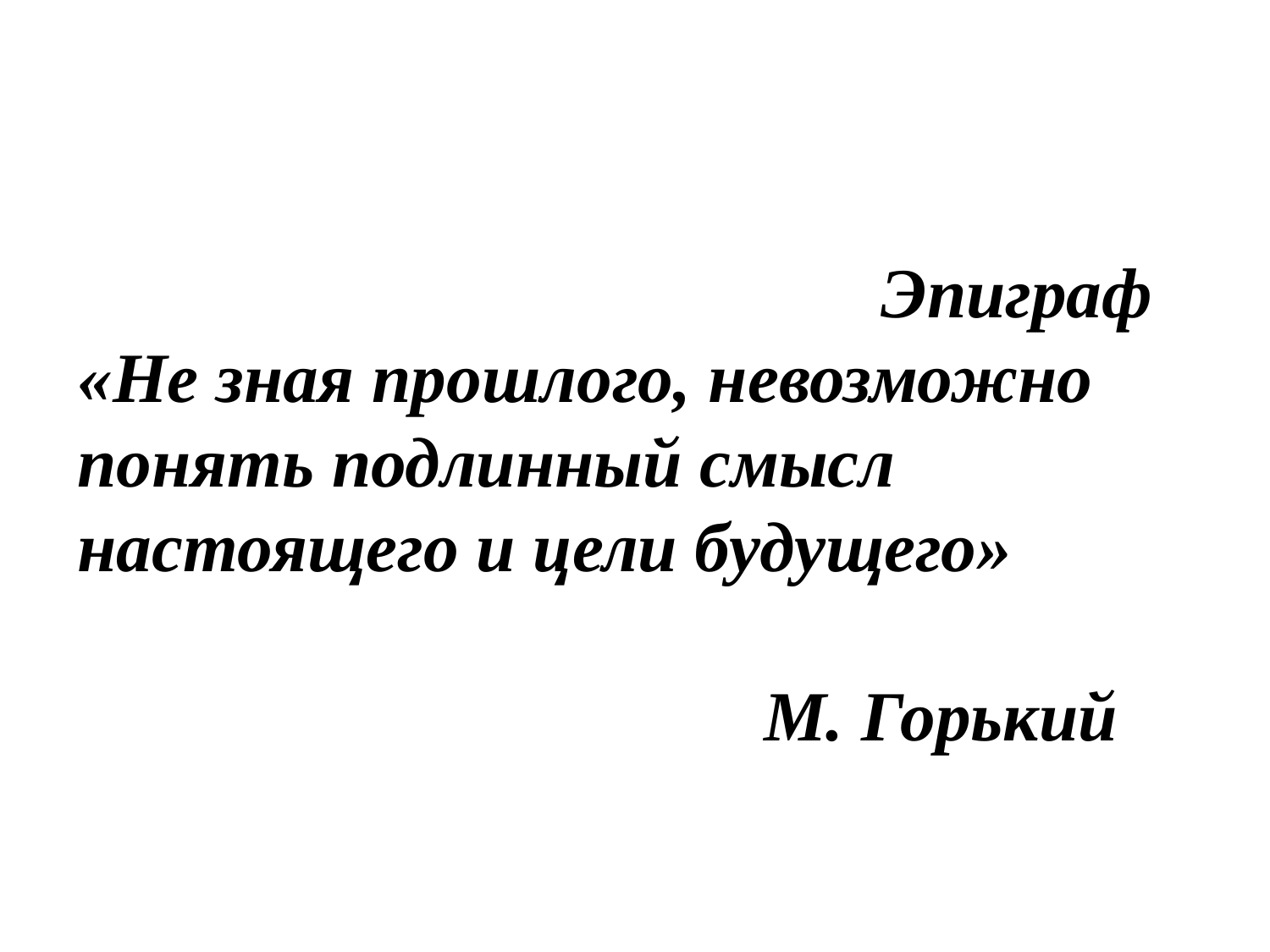

Эпиграф
«Не зная прошлого, невозможно понять подлинный смысл настоящего и цели будущего»

М. Горький